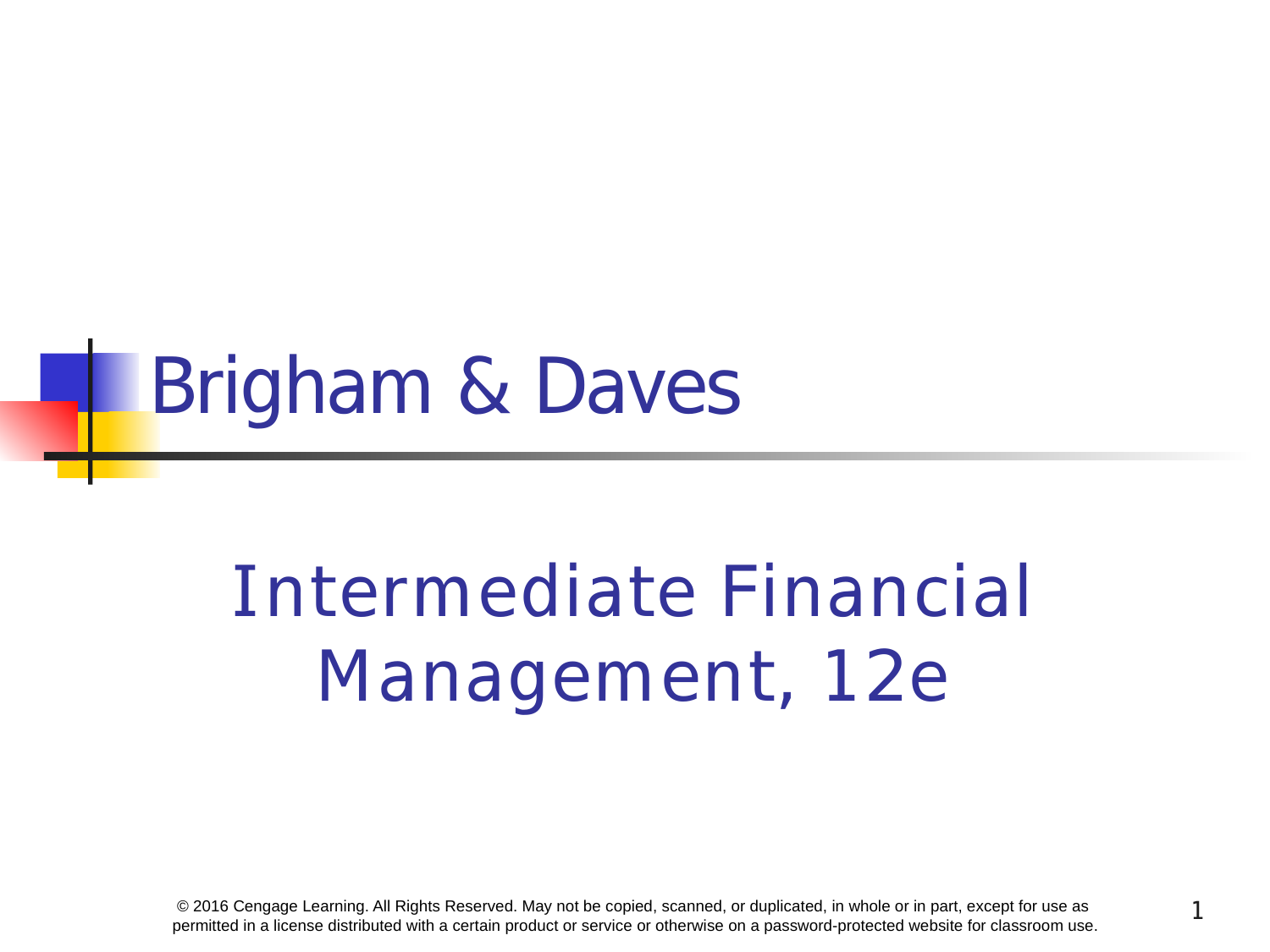

# Brigham & Daves
Intermediate Financial Management, 12e
1